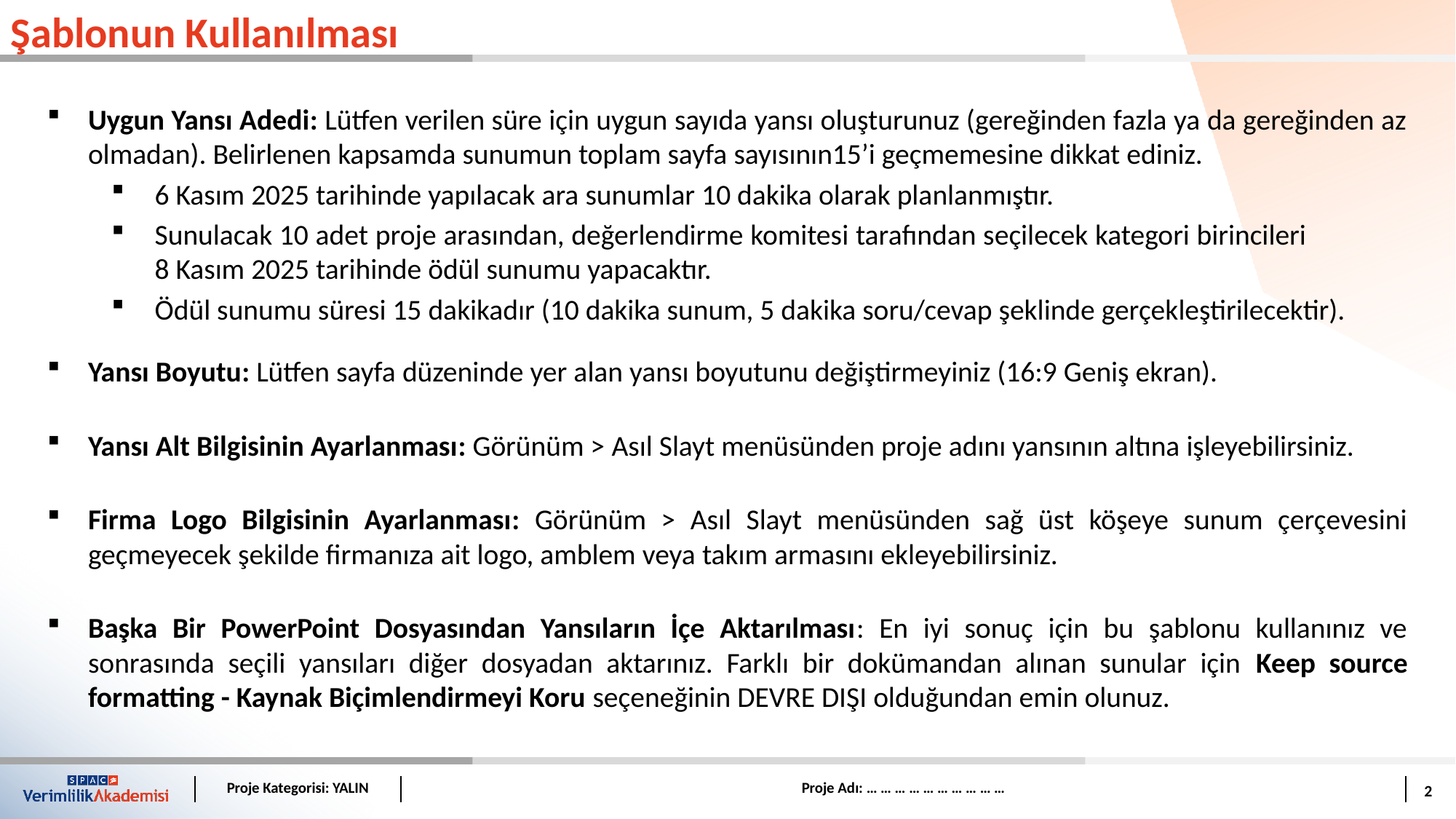

# Şablonun Kullanılması
Uygun Yansı Adedi: Lütfen verilen süre için uygun sayıda yansı oluşturunuz (gereğinden fazla ya da gereğinden az olmadan). Belirlenen kapsamda sunumun toplam sayfa sayısının15’i geçmemesine dikkat ediniz.
6 Kasım 2025 tarihinde yapılacak ara sunumlar 10 dakika olarak planlanmıştır.
Sunulacak 10 adet proje arasından, değerlendirme komitesi tarafından seçilecek kategori birincileri               8 Kasım 2025 tarihinde ödül sunumu yapacaktır.
Ödül sunumu süresi 15 dakikadır (10 dakika sunum, 5 dakika soru/cevap şeklinde gerçekleştirilecektir).
Yansı Boyutu: Lütfen sayfa düzeninde yer alan yansı boyutunu değiştirmeyiniz (16:9 Geniş ekran).
Yansı Alt Bilgisinin Ayarlanması: Görünüm > Asıl Slayt menüsünden proje adını yansının altına işleyebilirsiniz.
Firma Logo Bilgisinin Ayarlanması: Görünüm > Asıl Slayt menüsünden sağ üst köşeye sunum çerçevesini geçmeyecek şekilde firmanıza ait logo, amblem veya takım armasını ekleyebilirsiniz.
Başka Bir PowerPoint Dosyasından Yansıların İçe Aktarılması: En iyi sonuç için bu şablonu kullanınız ve sonrasında seçili yansıları diğer dosyadan aktarınız. Farklı bir dokümandan alınan sunular için Keep source formatting - Kaynak Biçimlendirmeyi Koru seçeneğinin DEVRE DIŞI olduğundan emin olunuz.